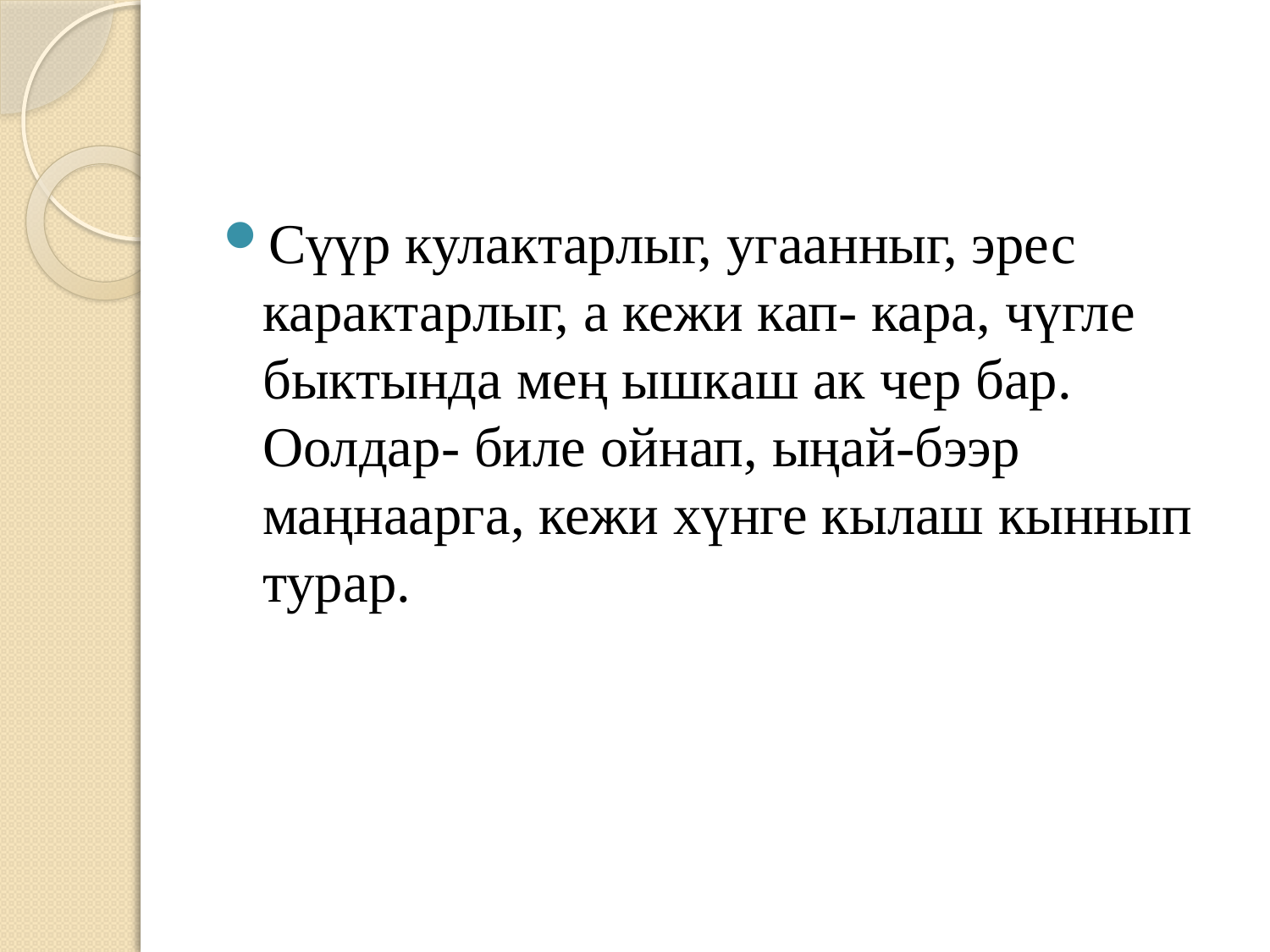

Сүүр кулактарлыг, угаанныг, эрес карактарлыг, а кежи кап- кара, чүгле быктында мең ышкаш ак чер бар. Оолдар- биле ойнап, ыңай-бээр маңнаарга, кежи хүнге кылаш кыннып турар.